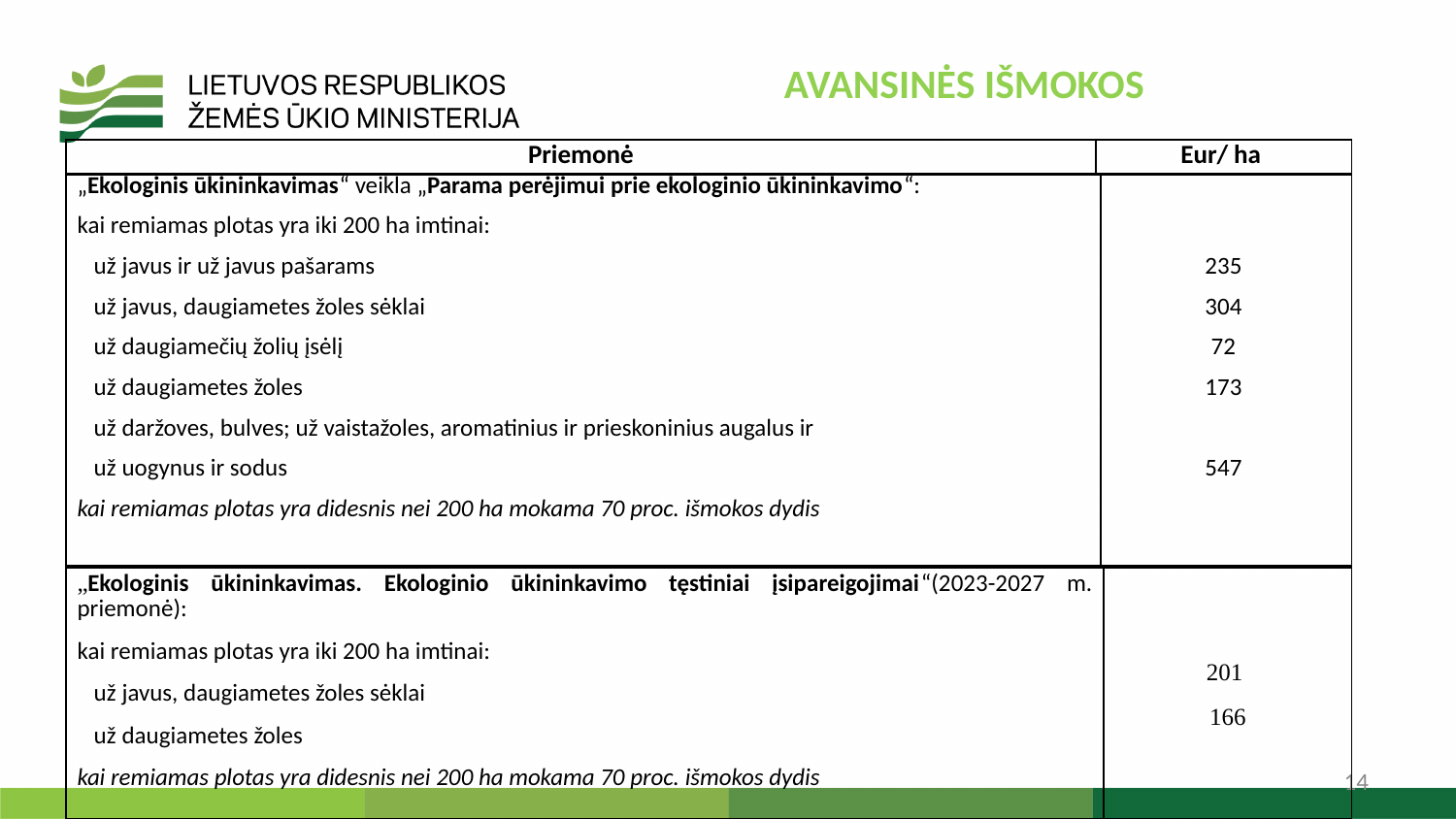

AVANSINĖS IŠMOKOS
| Priemonė | Eur/ ha |
| --- | --- |
| „Ekologinis ūkininkavimas“ veikla „Parama perėjimui prie ekologinio ūkininkavimo“: kai remiamas plotas yra iki 200 ha imtinai: už javus ir už javus pašarams už javus, daugiametes žoles sėklai už daugiamečių žolių įsėlį už daugiametes žoles už daržoves, bulves; už vaistažoles, aromatinius ir prieskoninius augalus ir už uogynus ir sodus kai remiamas plotas yra didesnis nei 200 ha mokama 70 proc. išmokos dydis | 235 304 72 173   547 |
| --- | --- |
| „Ekologinis ūkininkavimas. Ekologinio ūkininkavimo tęstiniai įsipareigojimai“(2023-2027 m. priemonė): kai remiamas plotas yra iki 200 ha imtinai: už javus, daugiametes žoles sėklai už daugiametes žoles kai remiamas plotas yra didesnis nei 200 ha mokama 70 proc. išmokos dydis | 201 166 |
| --- | --- |

14